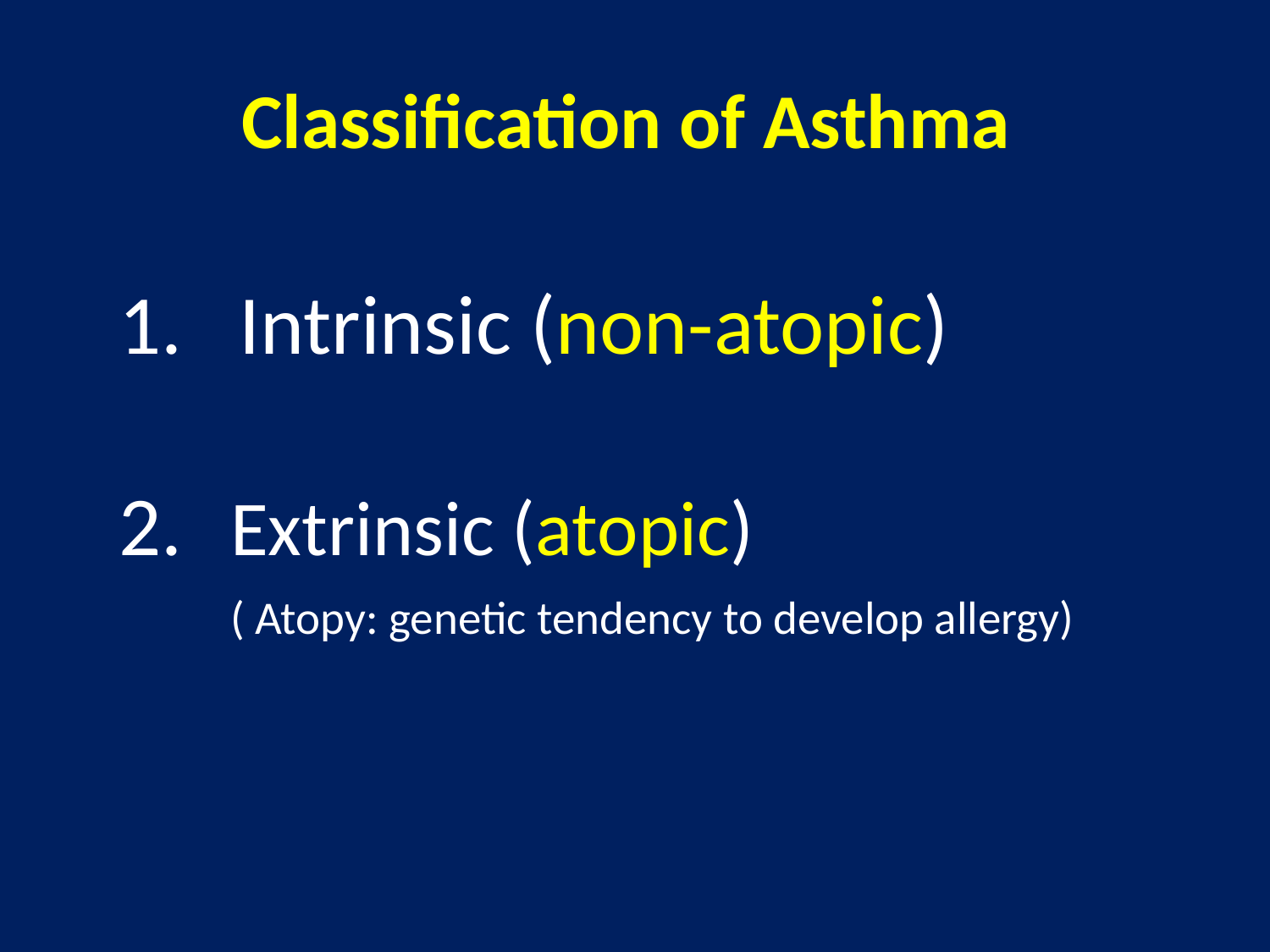

# Classification of Asthma
Intrinsic (non-atopic)

2.	Extrinsic (atopic)
	( Atopy: genetic tendency to develop allergy)